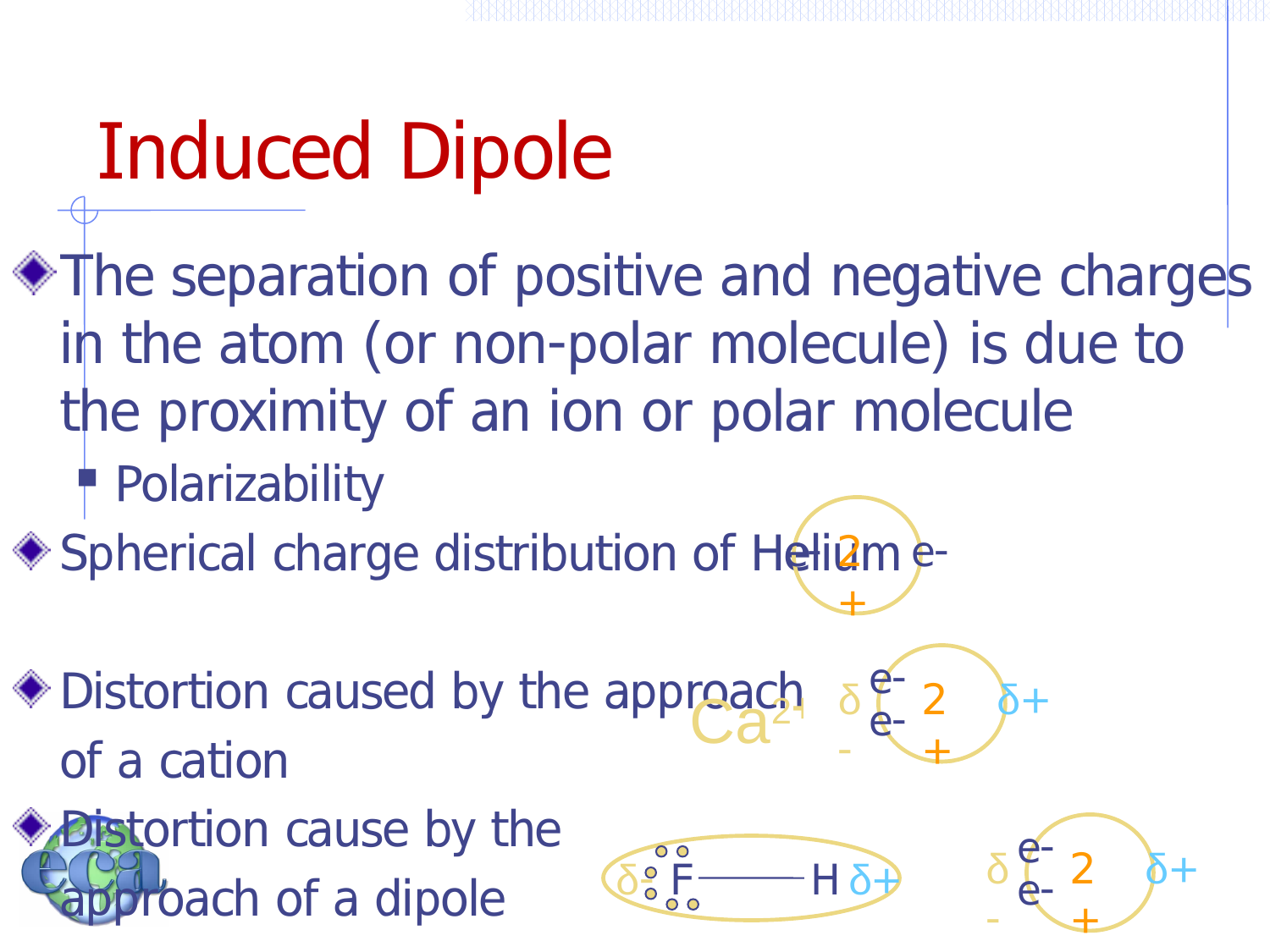

# Induced Dipole
The separation of positive and negative charges in the atom (or non-polar molecule) is due to the proximity of an ion or polar molecule
Polarizability
Spherical charge distribution of Helium

Distortion caused by the approach
	of a cation
Distortion cause by the
	approach of a dipole

e-
2+
e-

e-

δ-
2+
δ+
e-

e-
2+
e-
Ca2+

e-

δ-
2+
δ+
e-

e-
2+
e-

δ-
 F	  H

δ+